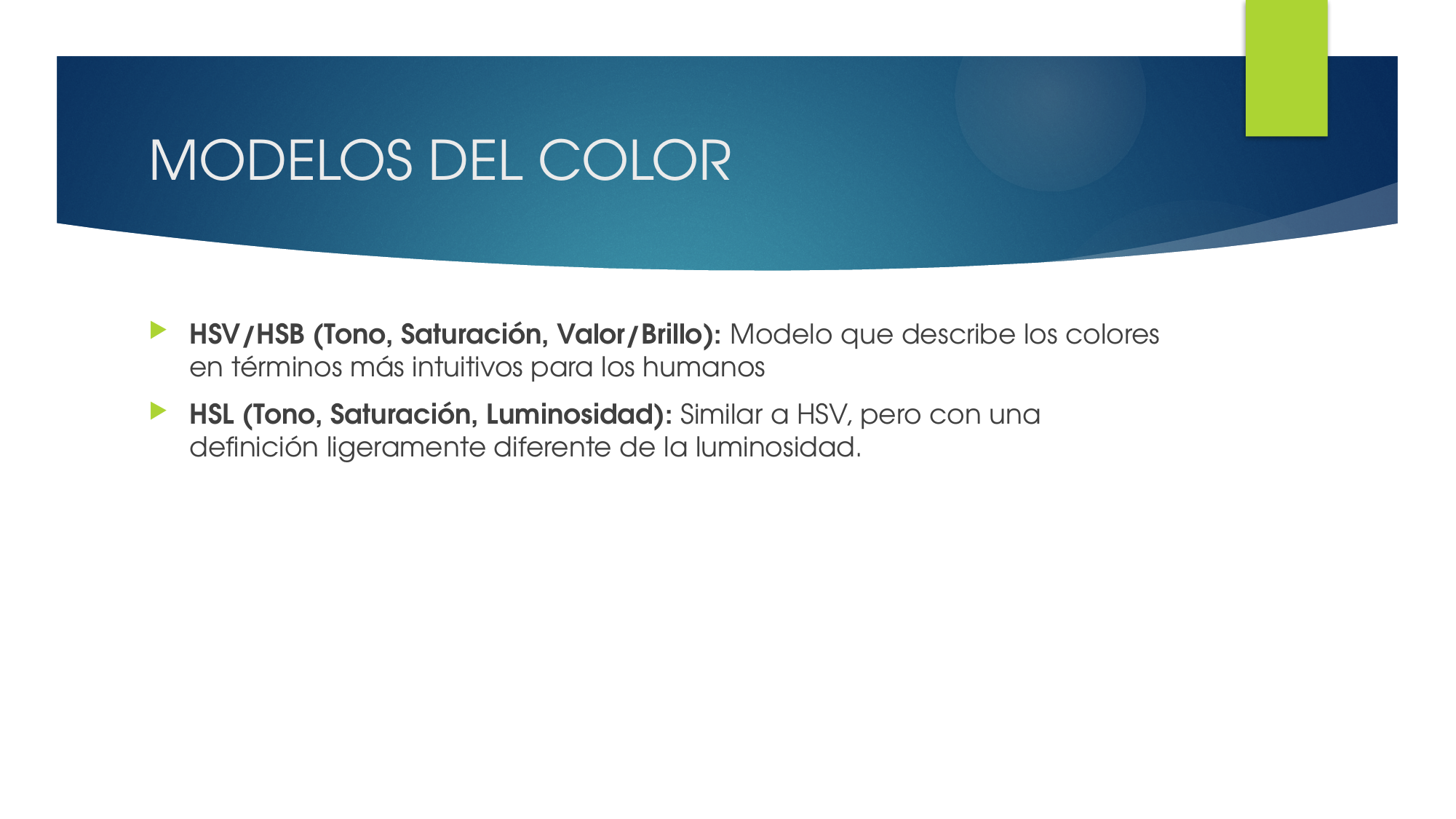

# MODELOS DEL COLOR
HSV/HSB (Tono, Saturación, Valor/Brillo): Modelo que describe los colores en términos más intuitivos para los humanos
HSL (Tono, Saturación, Luminosidad): Similar a HSV, pero con una definición ligeramente diferente de la luminosidad.